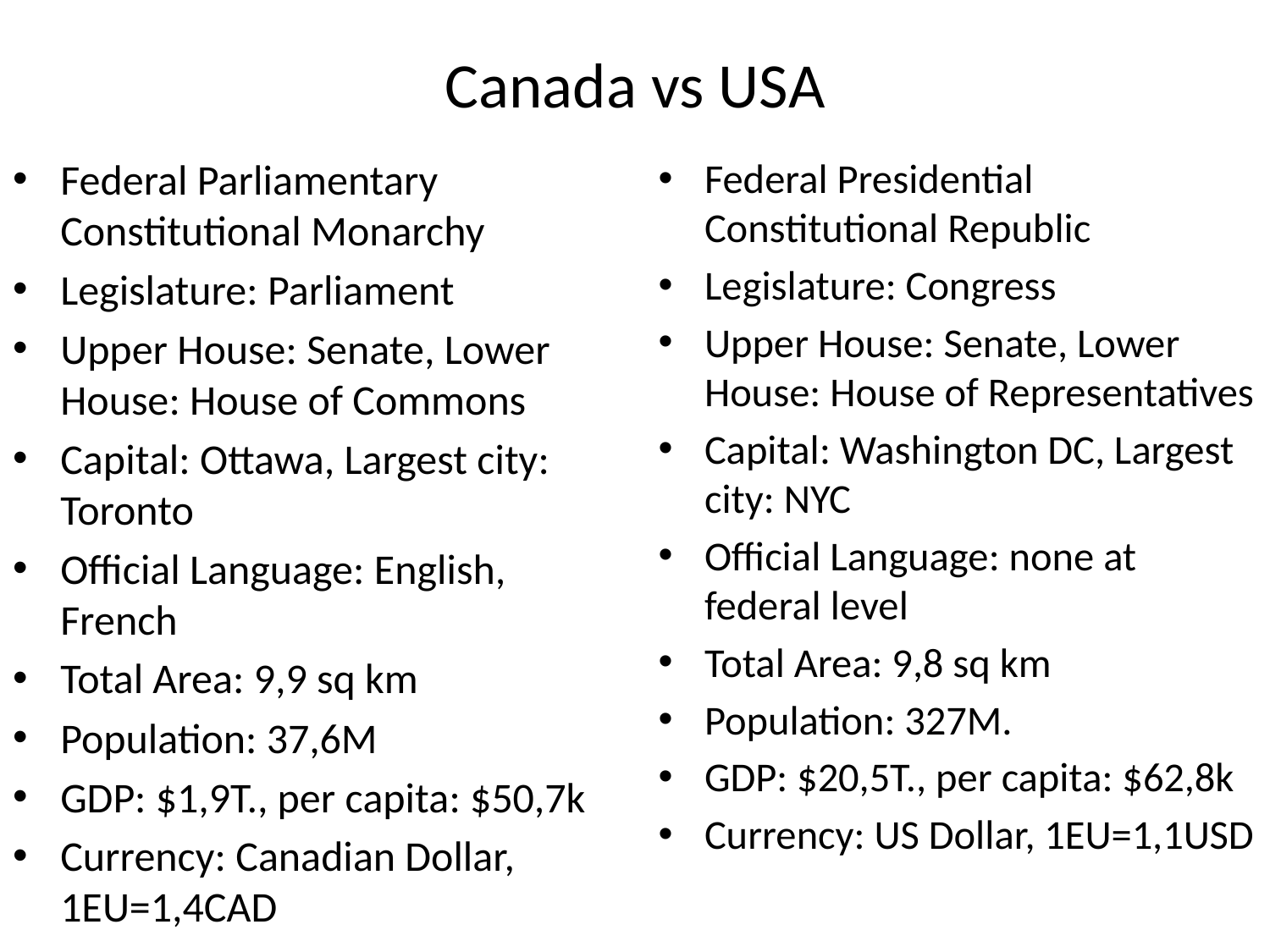

# Canada vs USA
Federal Parliamentary Constitutional Monarchy
Legislature: Parliament
Upper House: Senate, Lower House: House of Commons
Capital: Ottawa, Largest city: Toronto
Official Language: English, French
Total Area: 9,9 sq km
Population: 37,6M
GDP: $1,9T., per capita: $50,7k
Currency: Canadian Dollar, 1EU=1,4CAD

Federal Presidential Constitutional Republic
Legislature: Congress
Upper House: Senate, Lower House: House of Representatives
Capital: Washington DC, Largest city: NYC
Official Language: none at federal level
Total Area: 9,8 sq km
Population: 327M.
GDP: $20,5T., per capita: $62,8k
Currency: US Dollar, 1EU=1,1USD